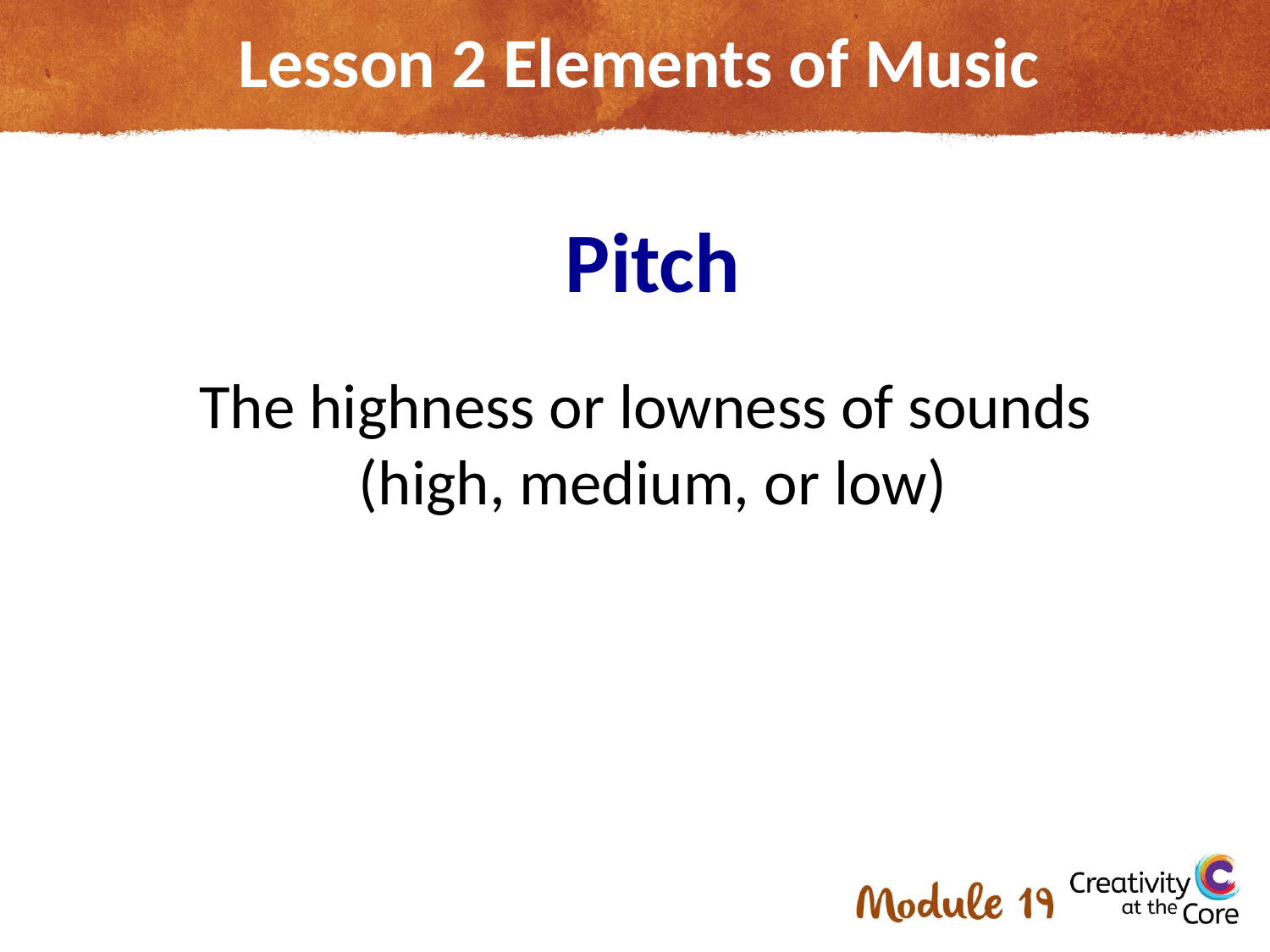

# Lesson 2 Elements of Music
Pitch

The highness or lowness of sounds
(high, medium, or low)